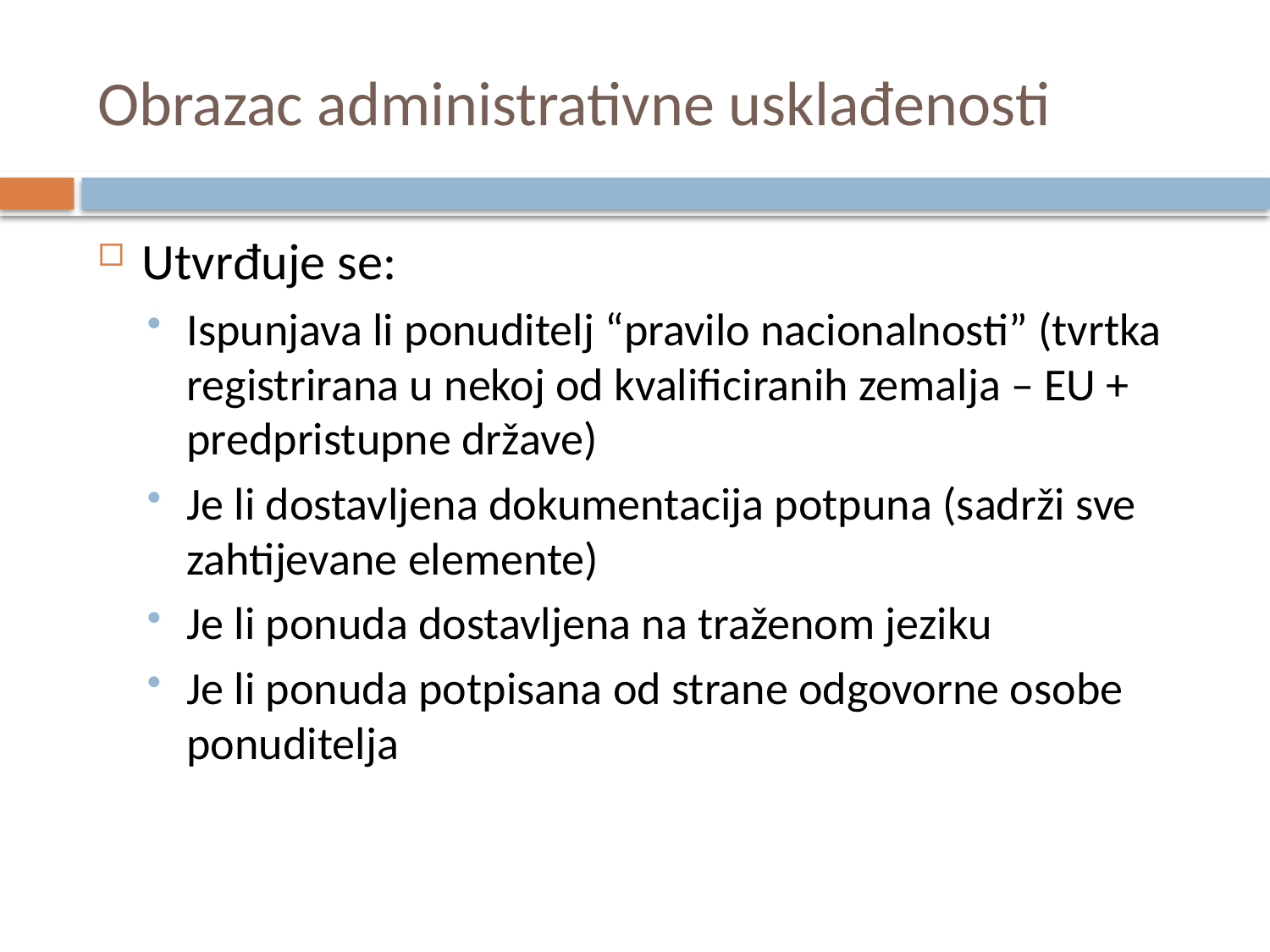

# Obrazac administrativne usklađenosti
Utvrđuje se:
Ispunjava li ponuditelj “pravilo nacionalnosti” (tvrtka registrirana u nekoj od kvalificiranih zemalja – EU + predpristupne države)
Je li dostavljena dokumentacija potpuna (sadrži sve zahtijevane elemente)
Je li ponuda dostavljena na traženom jeziku
Je li ponuda potpisana od strane odgovorne osobe ponuditelja